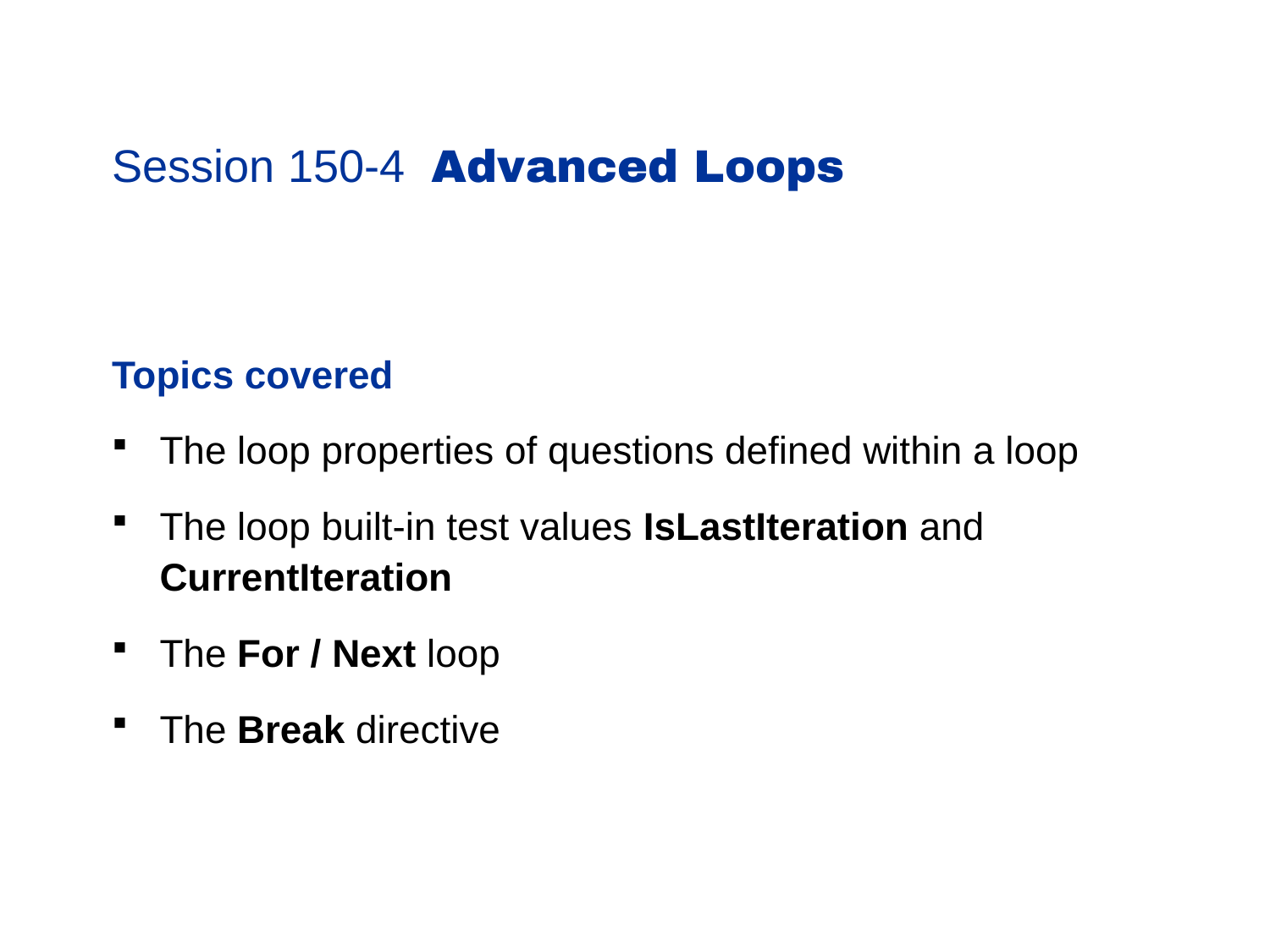

# Session 150-4  Advanced Loops
Topics covered
The loop properties of questions defined within a loop
The loop built-in test values IsLastIteration and CurrentIteration
The For / Next loop
The Break directive